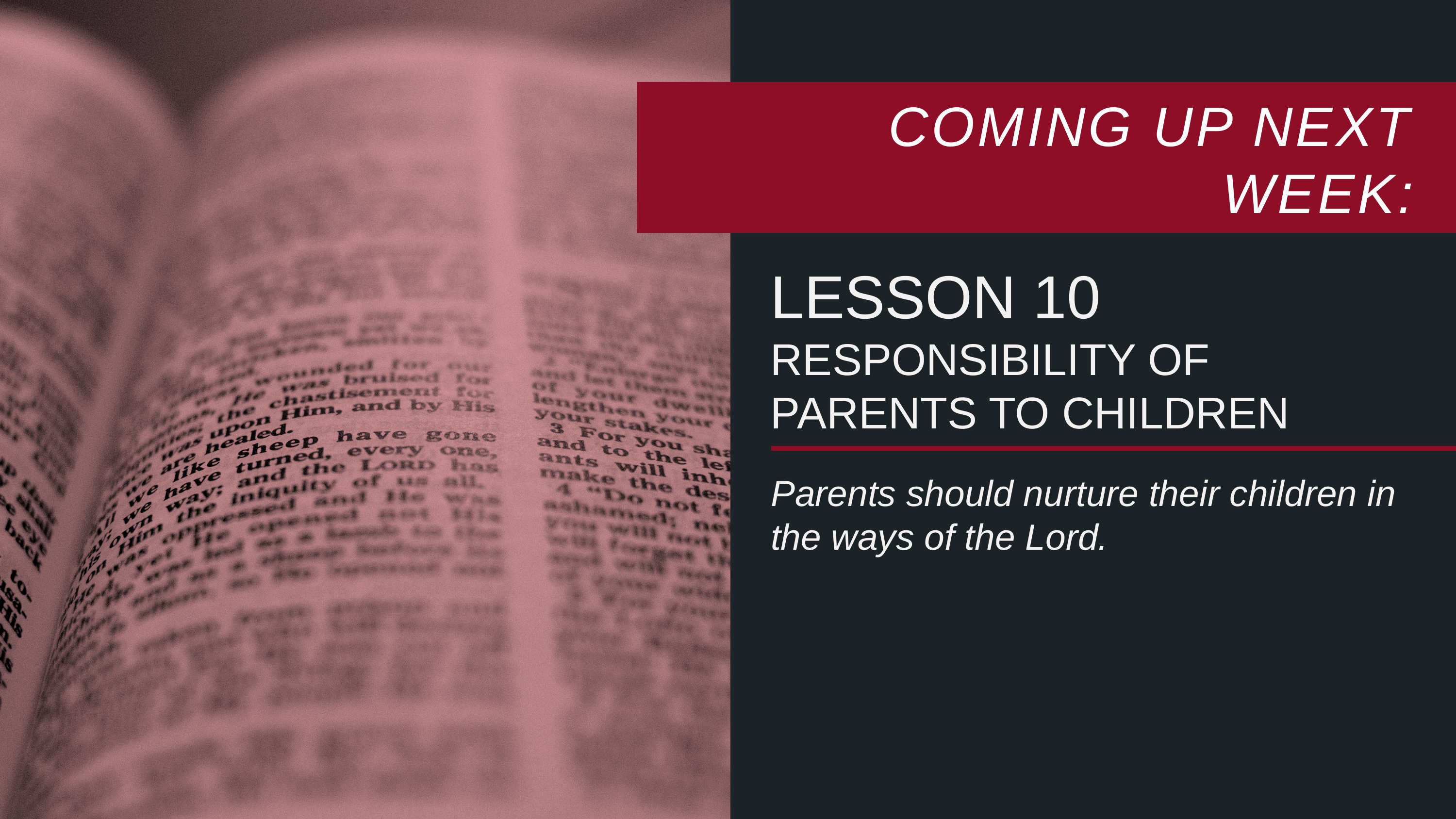

LESSON 10
RESPONSIBILITY OF PARENTS TO CHILDREN
Parents should nurture their children in the ways of the Lord.